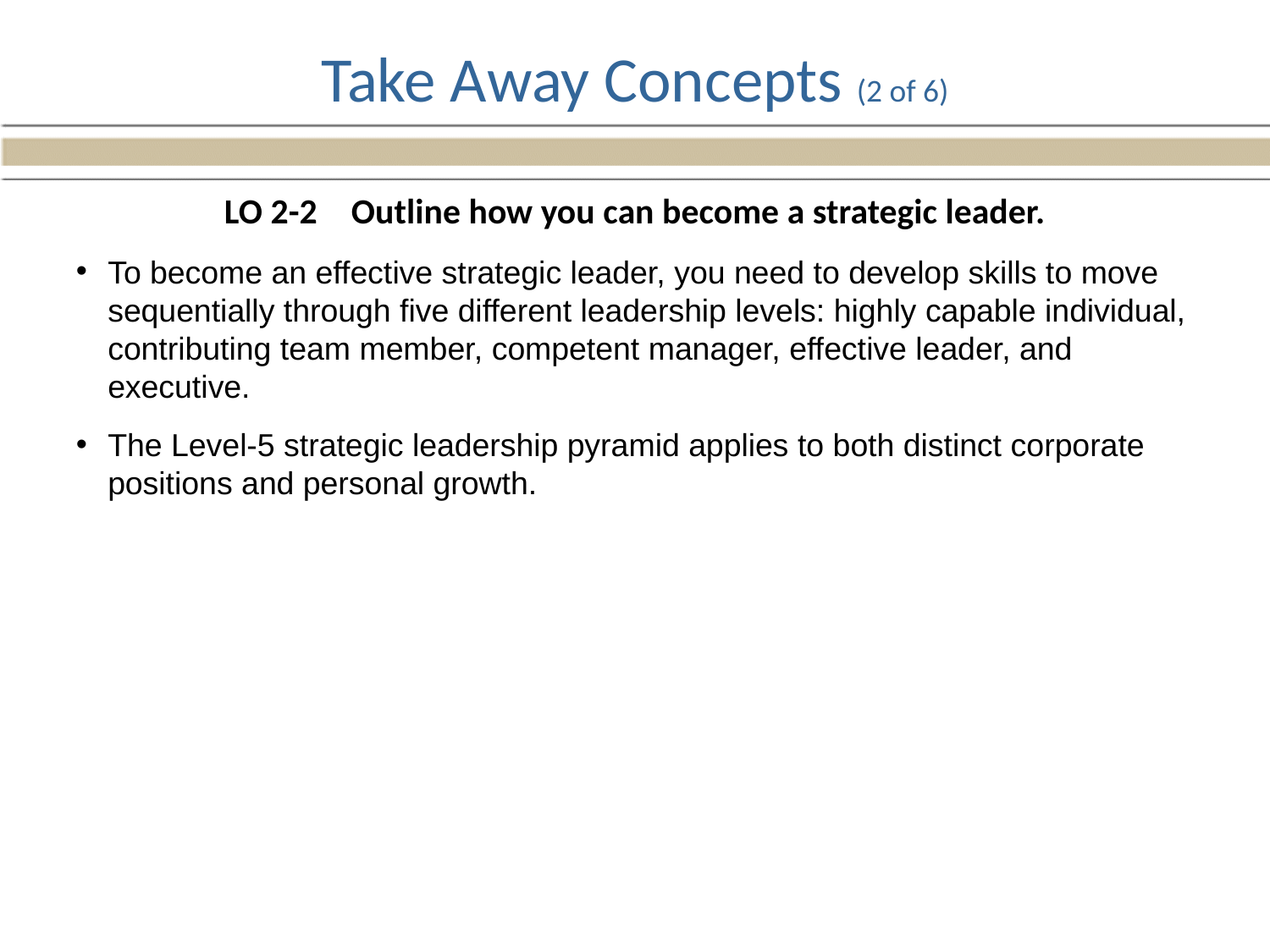

# Take Away Concepts (2 of 6)
LO 2-2	Outline how you can become a strategic leader.
To become an effective strategic leader, you need to develop skills to move sequentially through five different leadership levels: highly capable individual, contributing team member, competent manager, effective leader, and executive.
The Level-5 strategic leadership pyramid applies to both distinct corporate positions and personal growth.